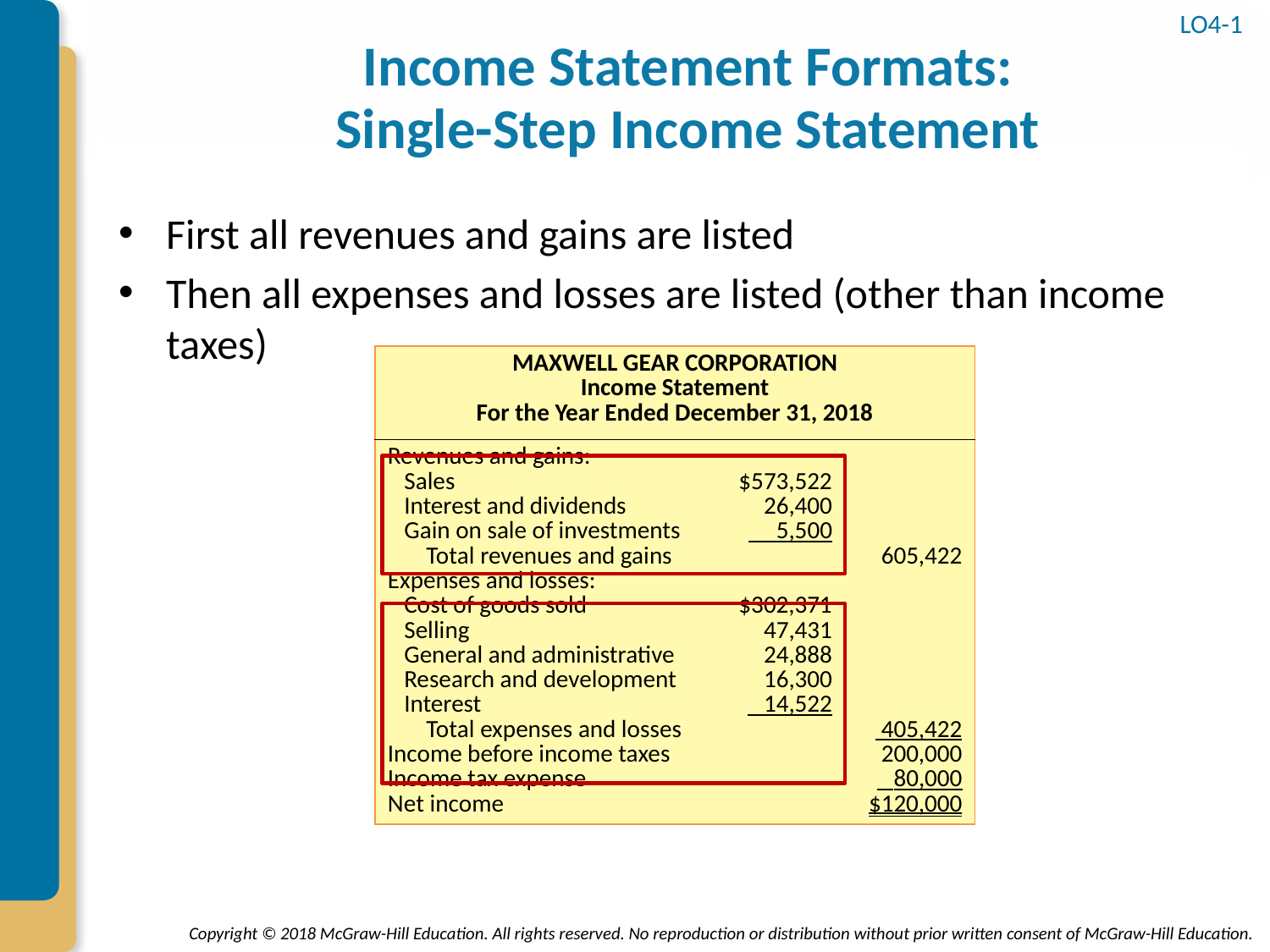

# Income Statement Formats: Single-Step Income Statement
LO4-1
First all revenues and gains are listed
Then all expenses and losses are listed (other than income taxes)
| MAXWELL GEAR CORPORATION Income Statement For the Year Ended December 31, 2018 |  |  |
| --- | --- | --- |
| Revenues and gains: Sales Interest and dividends Gain on sale of investments Total revenues and gains Expenses and losses: Cost of goods sold Selling General and administrative Research and development Interest Total expenses and losses Income before income taxes Income tax expense Net income | $573,522 26,400 5,500 $302,371 47,431 24,888 16,300 14,522 | 605,422 405,422 200,000 80,000 $120,000 |